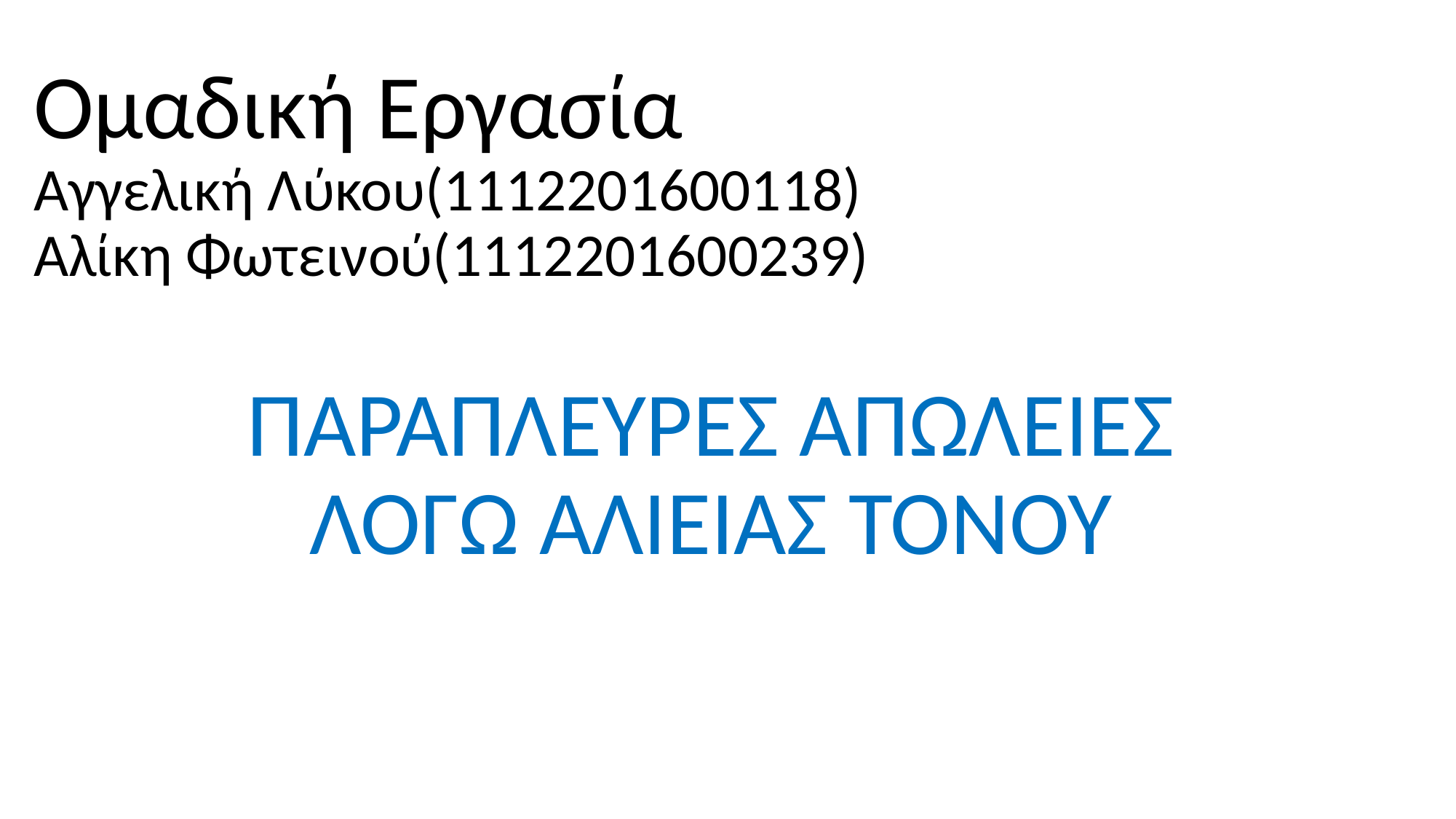

# Ομαδική Εργασία Αγγελική Λύκου(1112201600118) Αλίκη Φωτεινού(1112201600239)
ΠΑΡΑΠΛΕΥΡΕΣ ΑΠΩΛΕΙΕΣ ΛΟΓΩ ΑΛΙΕΙΑΣ ΤΟΝΟΥ